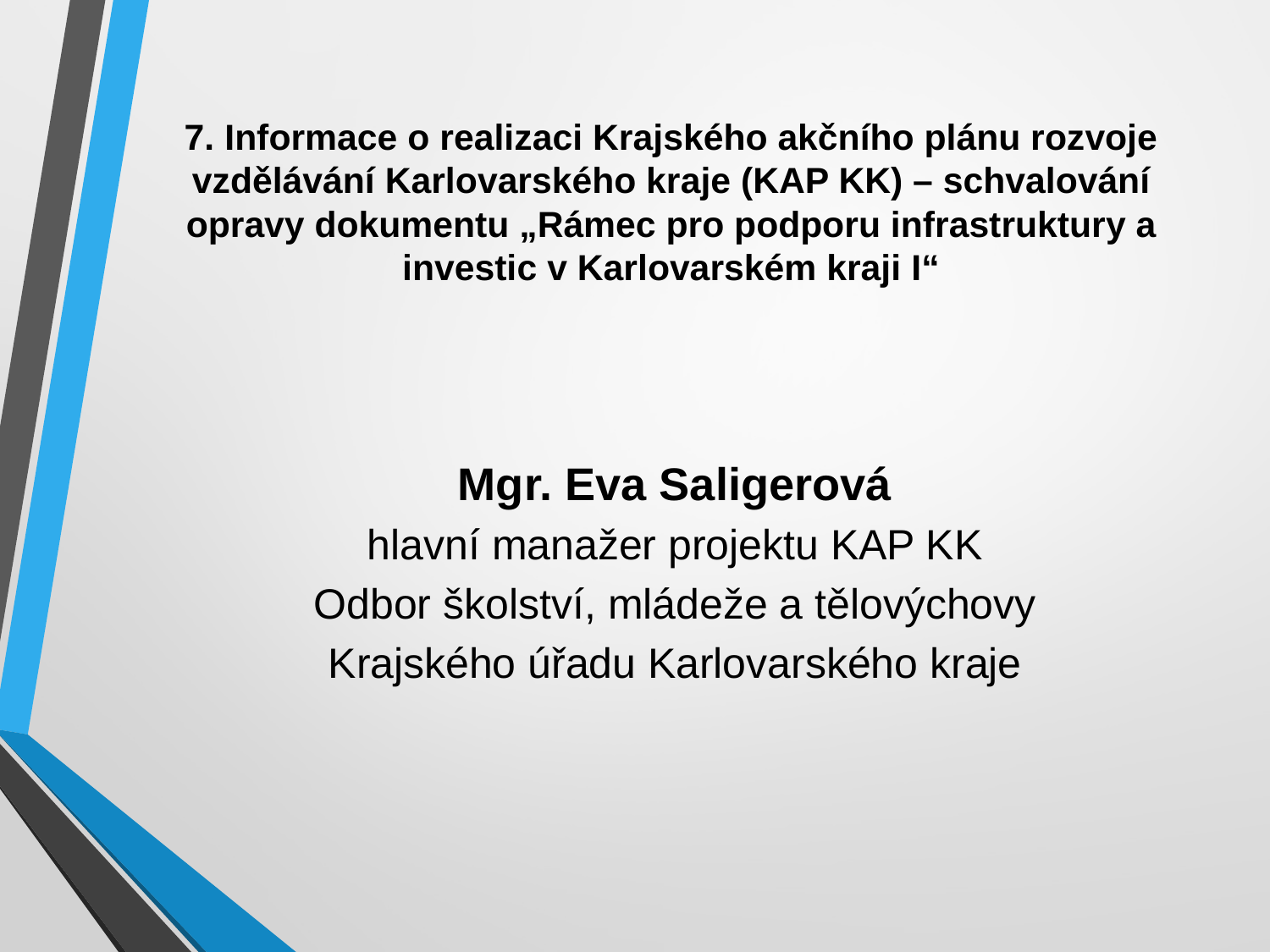

# 7. Informace o realizaci Krajského akčního plánu rozvoje vzdělávání Karlovarského kraje (KAP KK) – schvalování opravy dokumentu „Rámec pro podporu infrastruktury a investic v Karlovarském kraji I“

Mgr. Eva Saligerová
hlavní manažer projektu KAP KK
Odbor školství, mládeže a tělovýchovy
Krajského úřadu Karlovarského kraje